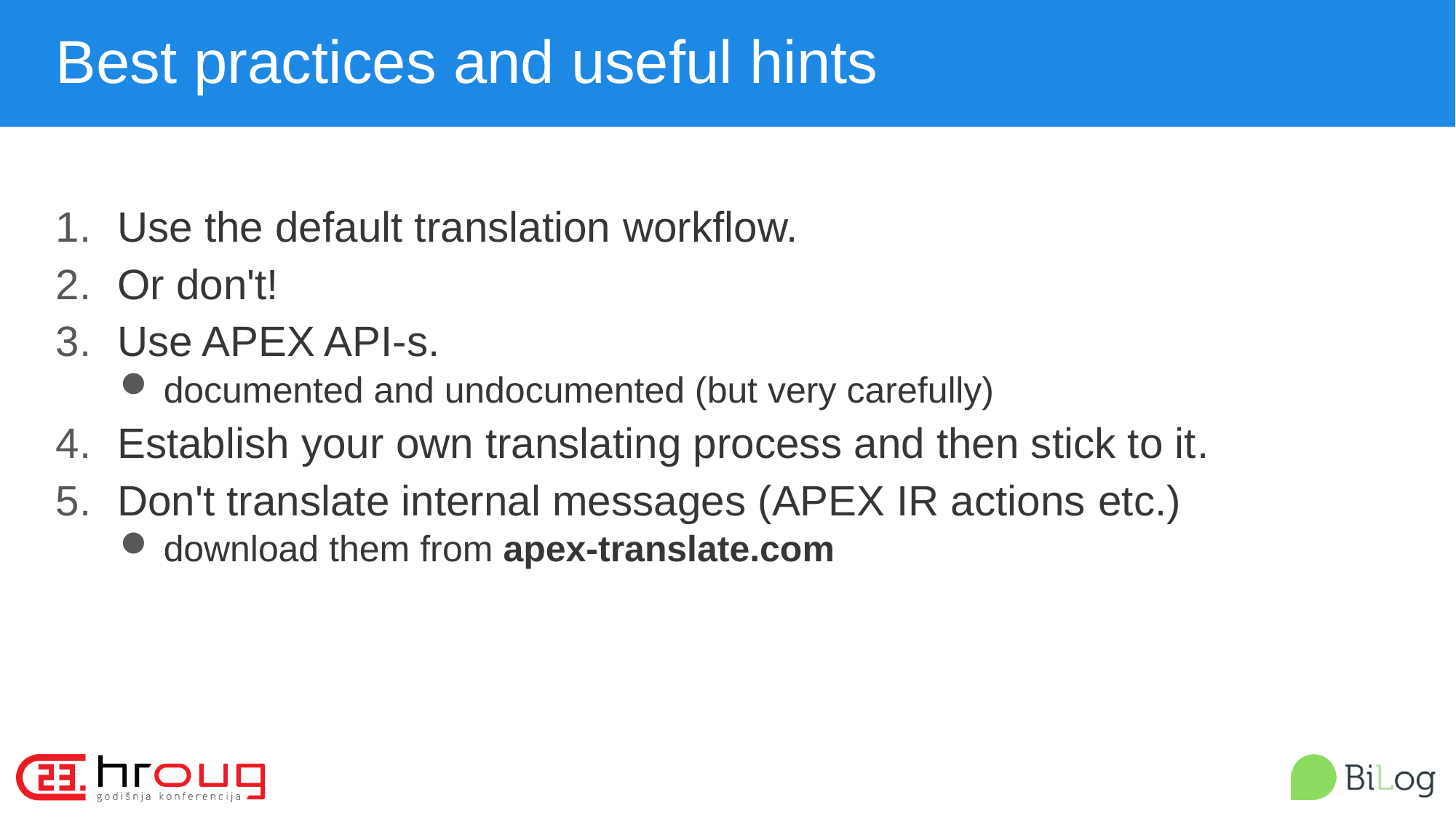

# Best practices and useful hints
Use the default translation workflow.
Or don't!
Use APEX API-s.
documented and undocumented (but very carefully)
Establish your own translating process and then stick to it.
Don't translate internal messages (APEX IR actions etc.)
download them from apex-translate.com